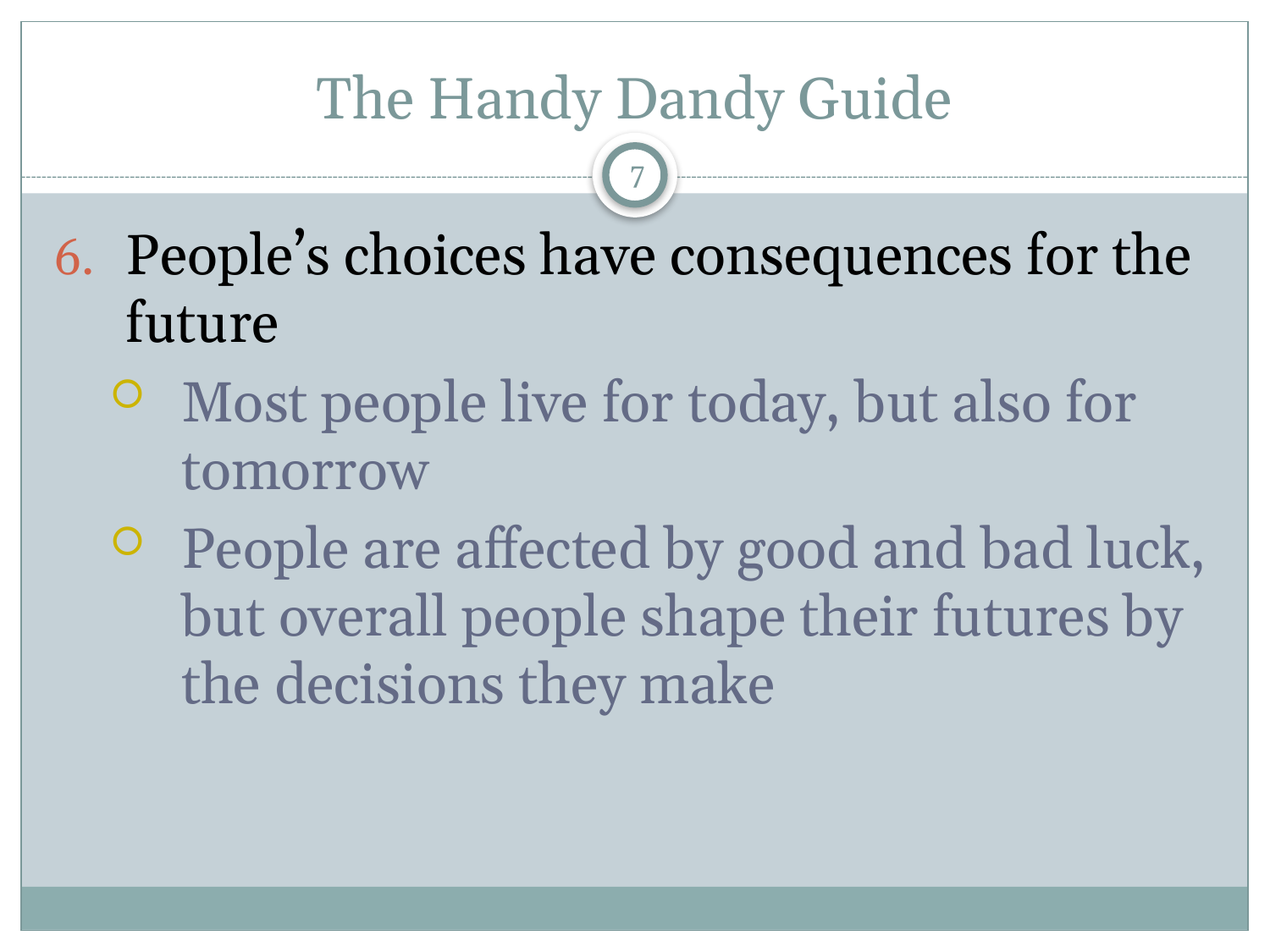

# The Handy Dandy Guide
7
People’s choices have consequences for the future
Most people live for today, but also for tomorrow
People are affected by good and bad luck, but overall people shape their futures by the decisions they make